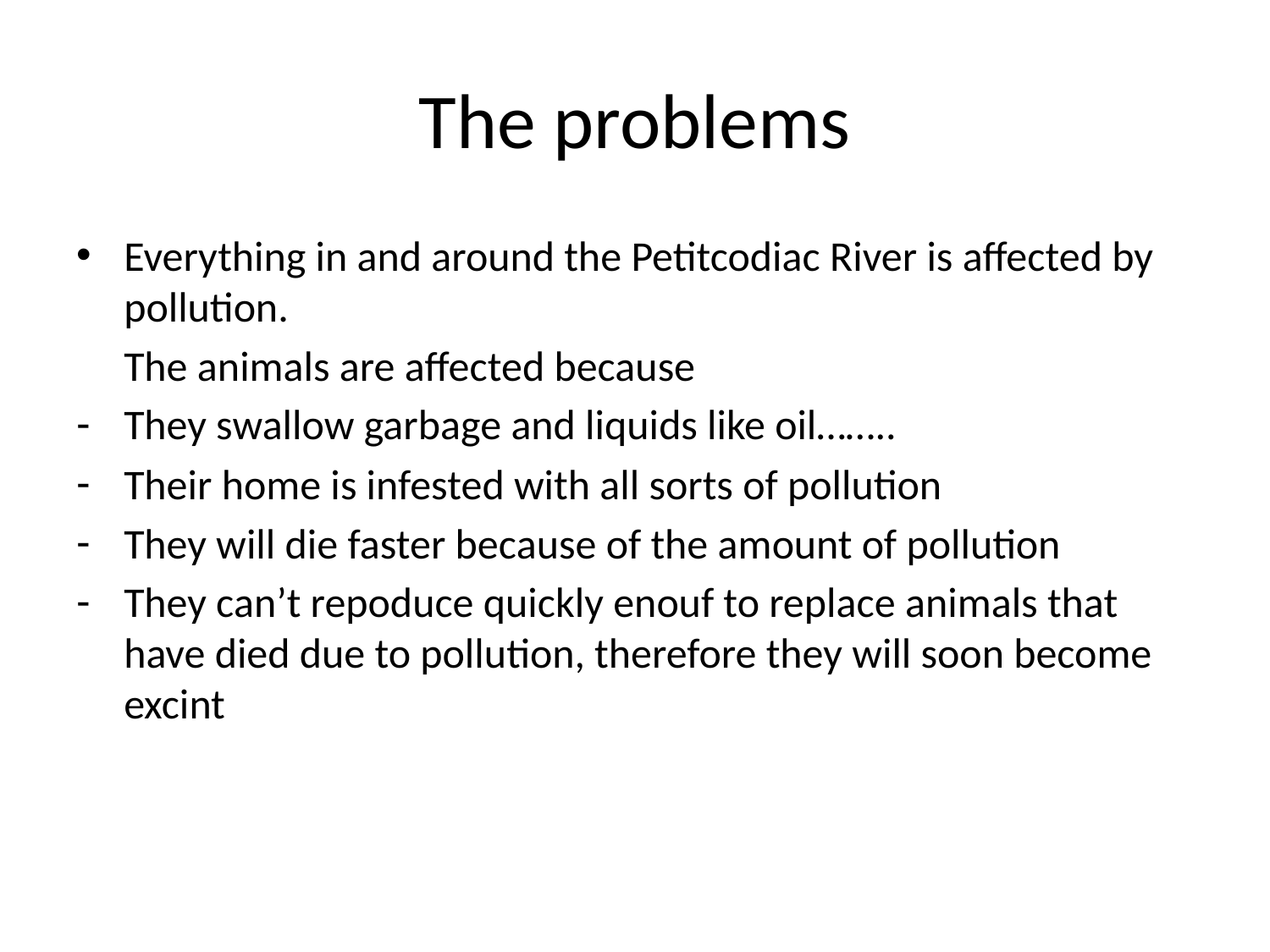

# The problems
Everything in and around the Petitcodiac River is affected by pollution.
     The animals are affected because
They swallow garbage and liquids like oil……..
Their home is infested with all sorts of pollution
They will die faster because of the amount of pollution
They can’t repoduce quickly enouf to replace animals that have died due to pollution, therefore they will soon become excint